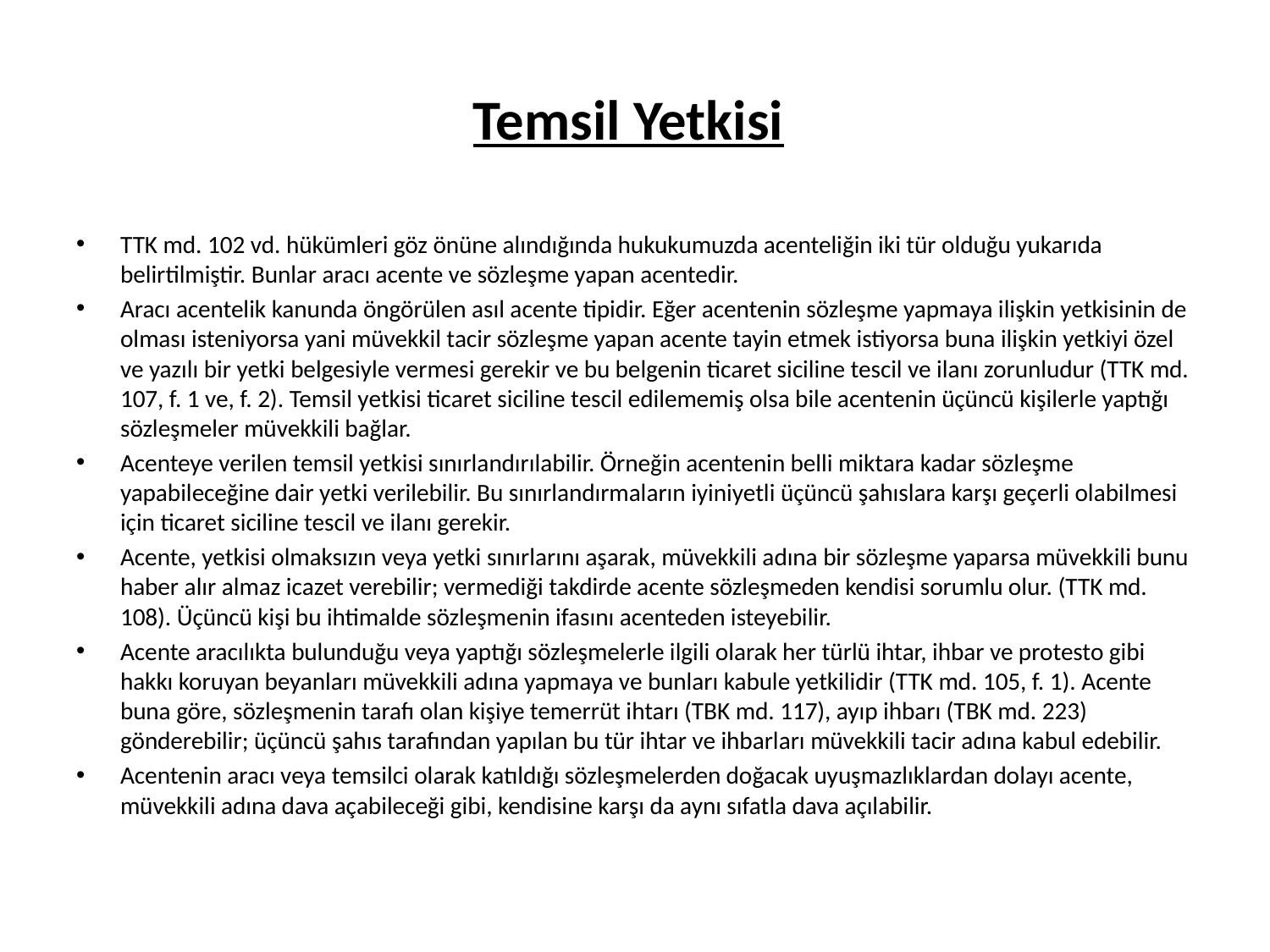

# Temsil Yetkisi
TTK md. 102 vd. hükümleri göz önüne alındığında hukukumuzda acenteliğin iki tür olduğu yukarıda belirtilmiştir. Bunlar aracı acente ve sözleşme yapan acentedir.
Aracı acentelik kanunda öngörülen asıl acente tipidir. Eğer acentenin sözleşme yapmaya ilişkin yetkisinin de olması isteniyorsa yani müvekkil tacir sözleşme yapan acente tayin etmek istiyorsa buna ilişkin yetkiyi özel ve yazılı bir yetki belgesiyle vermesi gerekir ve bu belgenin ticaret siciline tescil ve ilanı zorunludur (TTK md. 107, f. 1 ve, f. 2). Temsil yetkisi ticaret siciline tescil edilememiş olsa bile acentenin üçüncü kişilerle yaptığı sözleşmeler müvekkili bağlar.
Acenteye verilen temsil yetkisi sınırlandırılabilir. Örneğin acentenin belli miktara kadar sözleşme yapabileceğine dair yetki verilebilir. Bu sınırlandırmaların iyiniyetli üçüncü şahıslara karşı geçerli olabilmesi için ticaret siciline tescil ve ilanı gerekir.
Acente, yetkisi olmaksızın veya yetki sınırlarını aşarak, müvekkili adına bir sözleşme yaparsa müvekkili bunu haber alır almaz icazet verebilir; vermediği takdirde acente sözleşmeden kendisi sorumlu olur. (TTK md. 108). Üçüncü kişi bu ihtimalde sözleşmenin ifasını acenteden isteyebilir.
Acente aracılıkta bulunduğu veya yaptığı sözleşmelerle ilgili olarak her türlü ihtar, ihbar ve protesto gibi hakkı koruyan beyanları müvekkili adına yapmaya ve bunları kabule yetkilidir (TTK md. 105, f. 1). Acente buna göre, sözleşmenin tarafı olan kişiye temerrüt ihtarı (TBK md. 117), ayıp ihbarı (TBK md. 223) gönderebilir; üçüncü şahıs tarafından yapılan bu tür ihtar ve ihbarları müvekkili tacir adına kabul edebilir.
Acentenin aracı veya temsilci olarak katıldığı sözleşmelerden doğacak uyuşmazlıklardan dolayı acente, müvekkili adına dava açabileceği gibi, kendisine karşı da aynı sıfatla dava açılabilir.